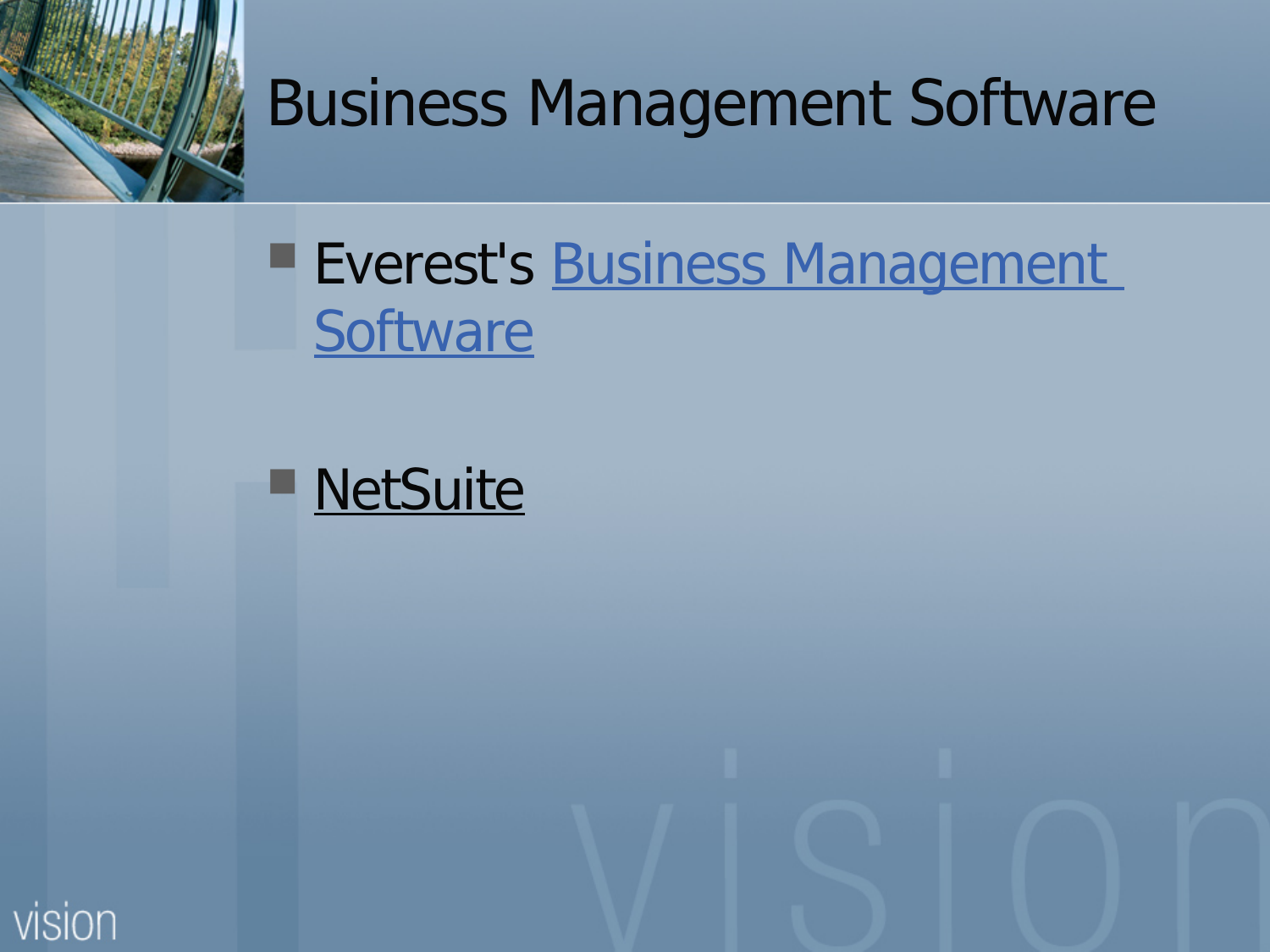

# Business Management Software
Everest's Business Management Software

NetSuite